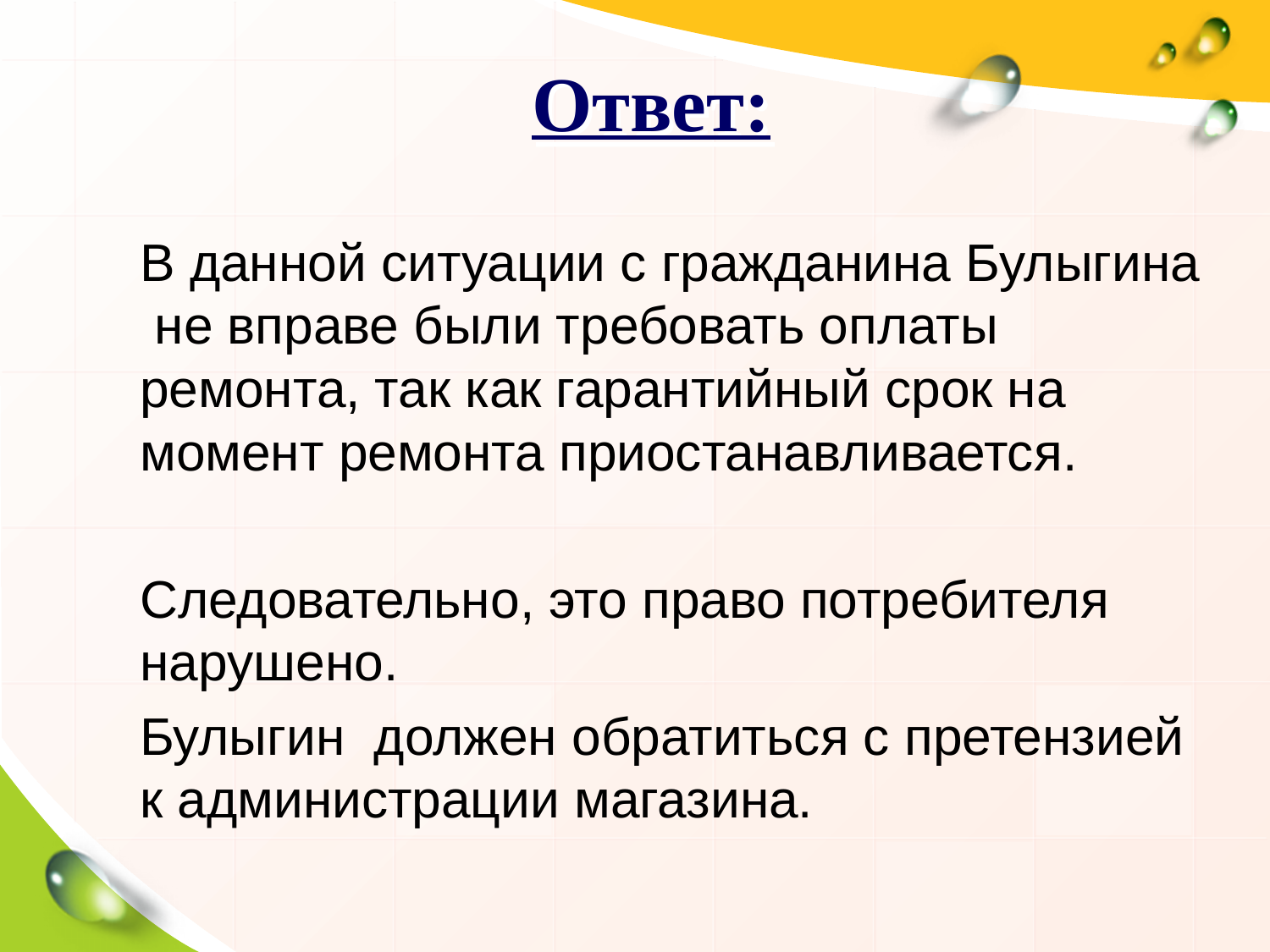

# Ответ:
	В данной ситуации с гражданина Булыгина  не вправе были требовать оплаты ремонта, так как гарантийный срок на момент ремонта приостанавливается.

	Следовательно, это право потребителя нарушено.
	Булыгин  должен обратиться с претензией к администрации магазина.